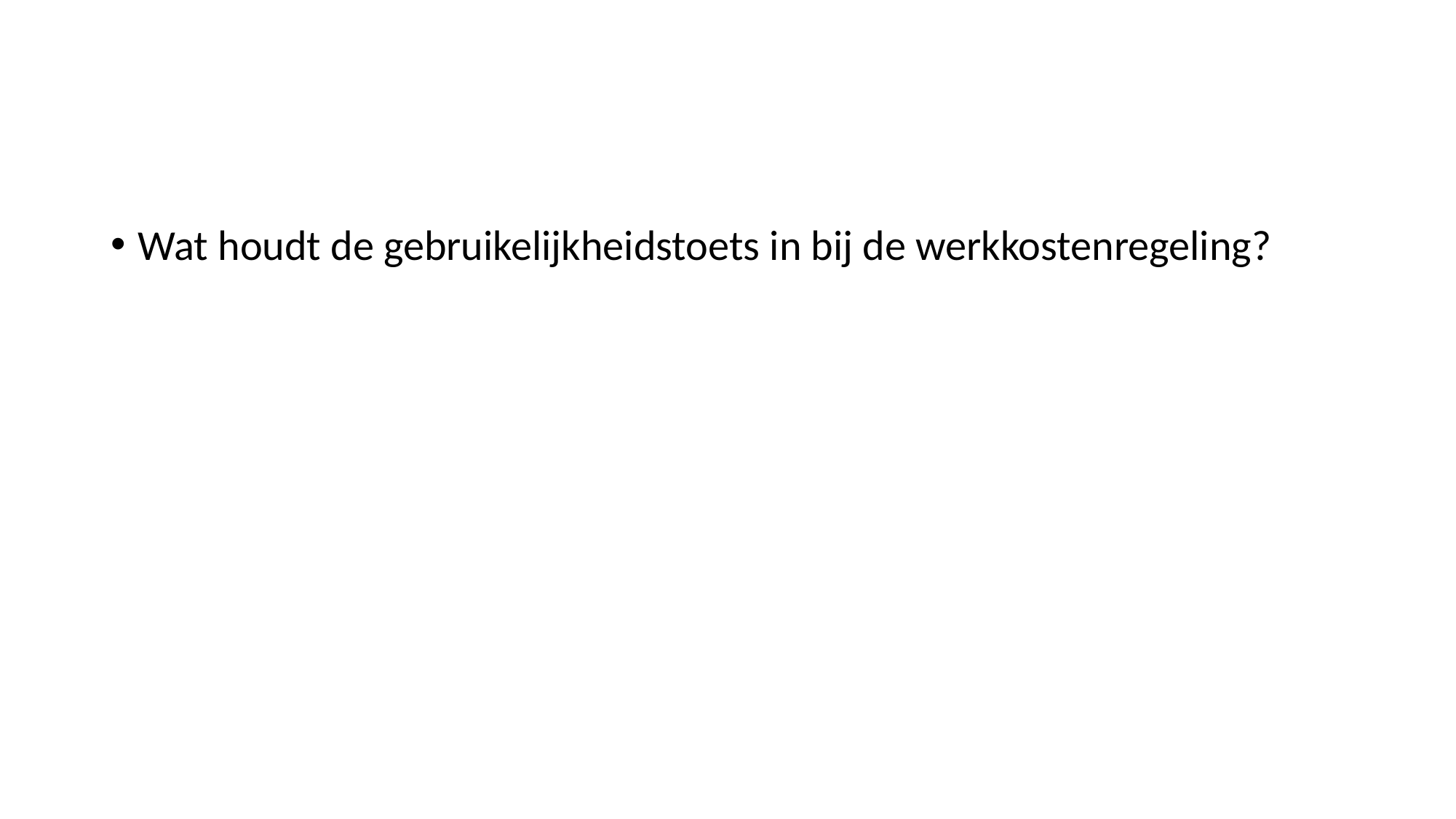

Wat houdt de gebruikelijkheidstoets in bij de werkkostenregeling?